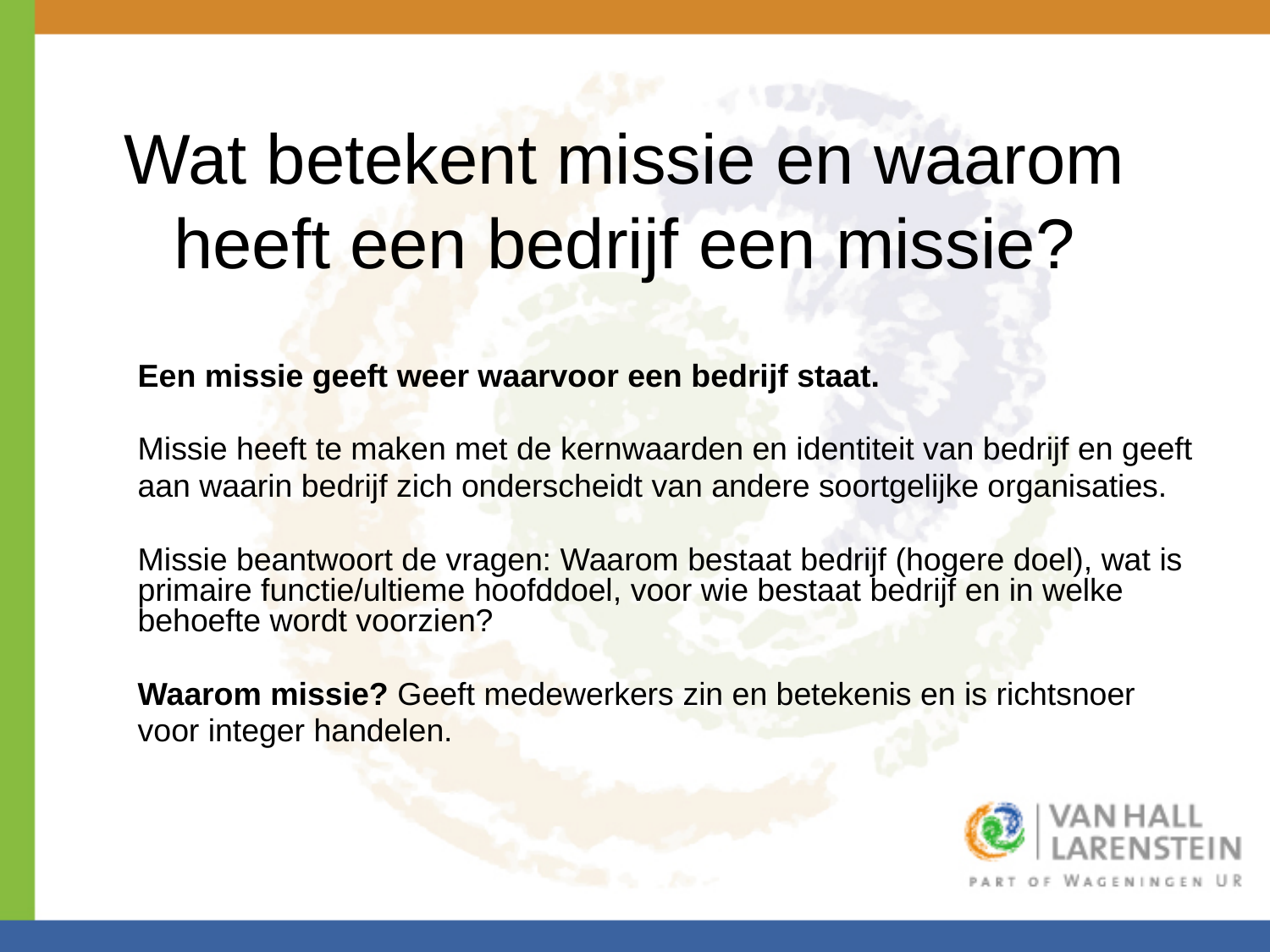

# Wat betekent missie en waarom heeft een bedrijf een missie?
Een missie geeft weer waarvoor een bedrijf staat.

Missie heeft te maken met de kernwaarden en identiteit van bedrijf en geeft
aan waarin bedrijf zich onderscheidt van andere soortgelijke organisaties.

Missie beantwoort de vragen: Waarom bestaat bedrijf (hogere doel), wat is primaire functie/ultieme hoofddoel, voor wie bestaat bedrijf en in welke behoefte wordt voorzien?

Waarom missie? Geeft medewerkers zin en betekenis en is richtsnoer
voor integer handelen.